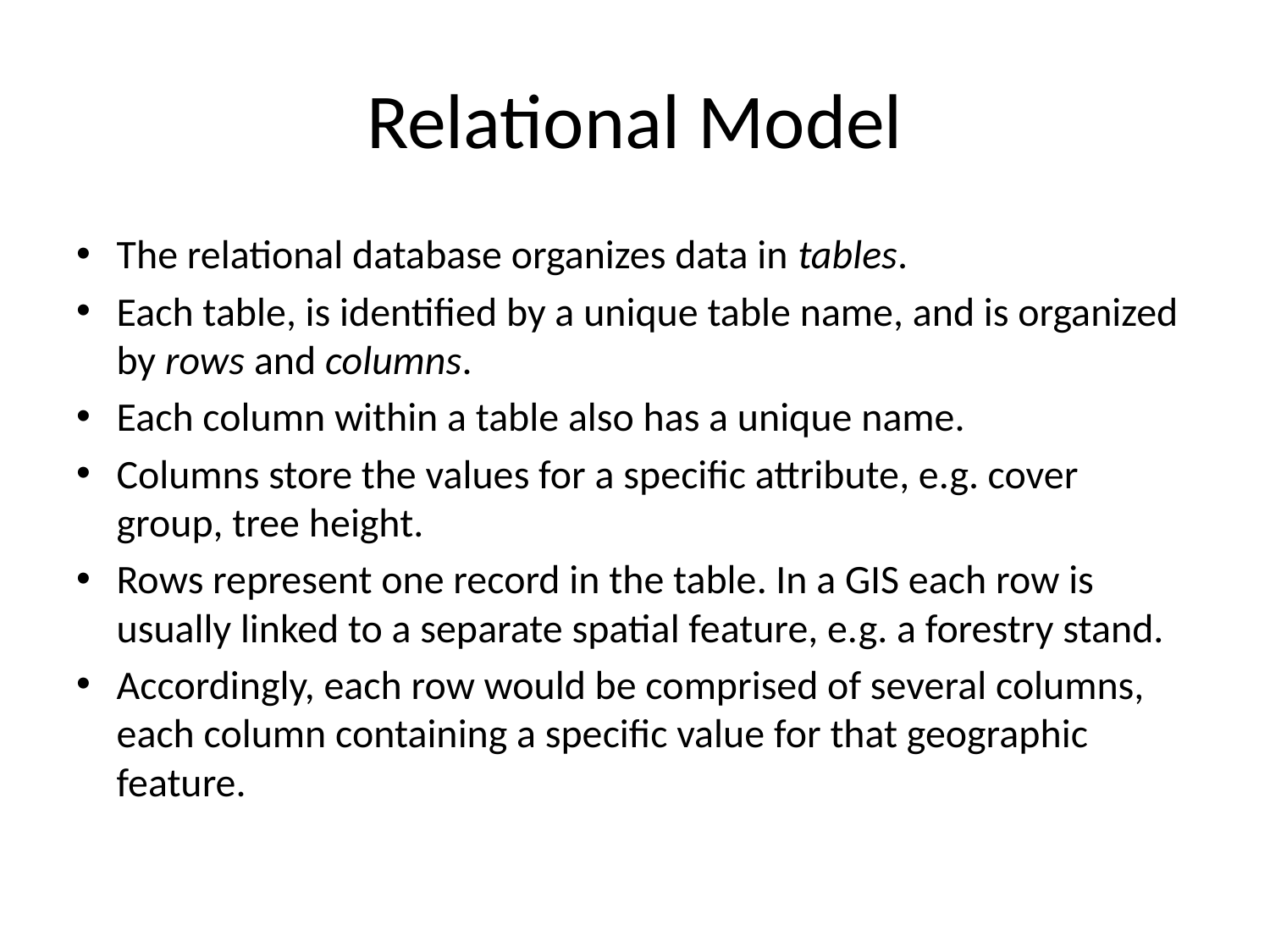

# Relational Model
The relational database organizes data in tables.
Each table, is identified by a unique table name, and is organized by rows and columns.
Each column within a table also has a unique name.
Columns store the values for a specific attribute, e.g. cover group, tree height.
Rows represent one record in the table. In a GIS each row is usually linked to a separate spatial feature, e.g. a forestry stand.
Accordingly, each row would be comprised of several columns, each column containing a specific value for that geographic feature.